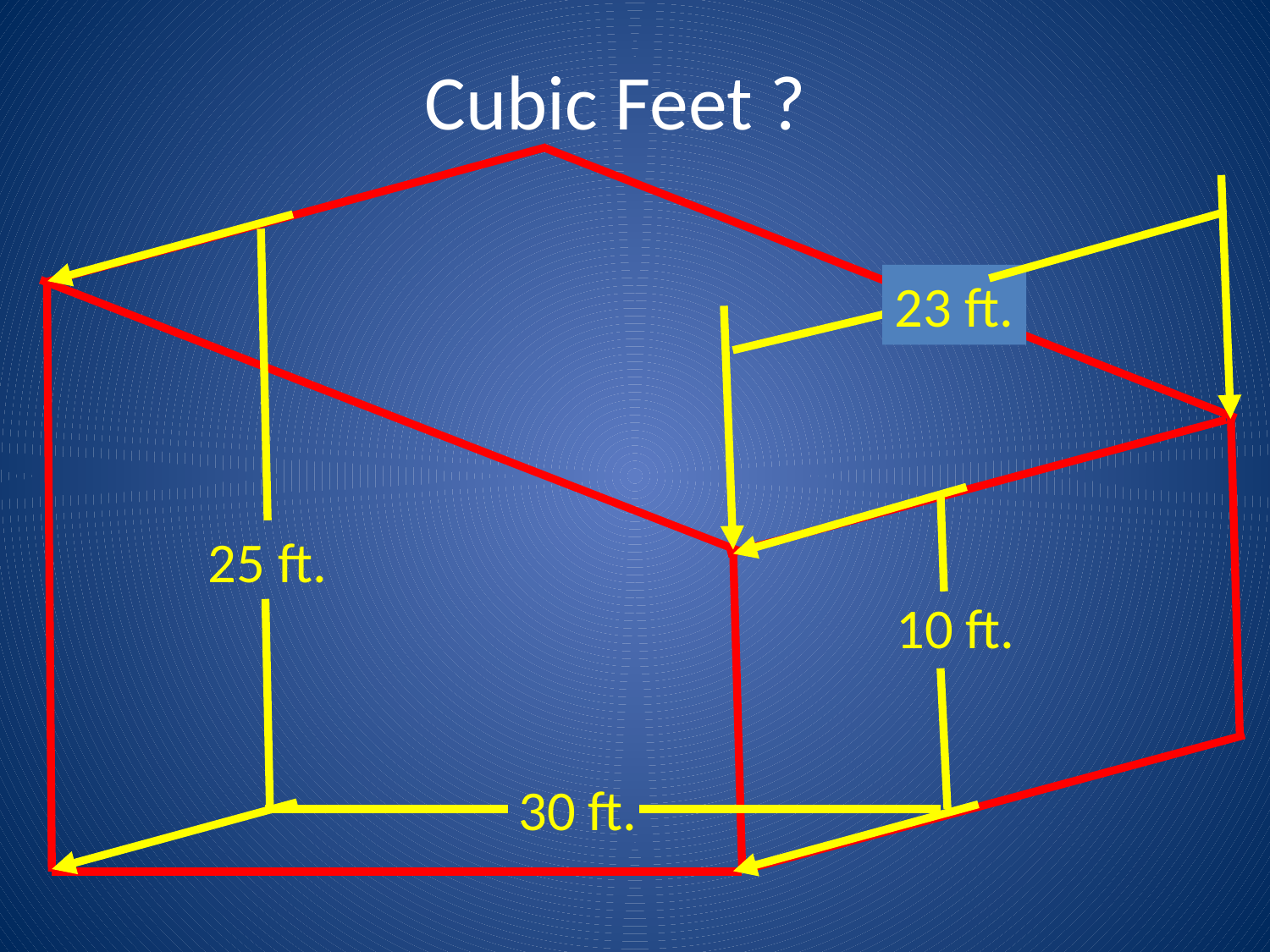

# Cubic Feet ?
23 ft.
25 ft.
10 ft.
30 ft.